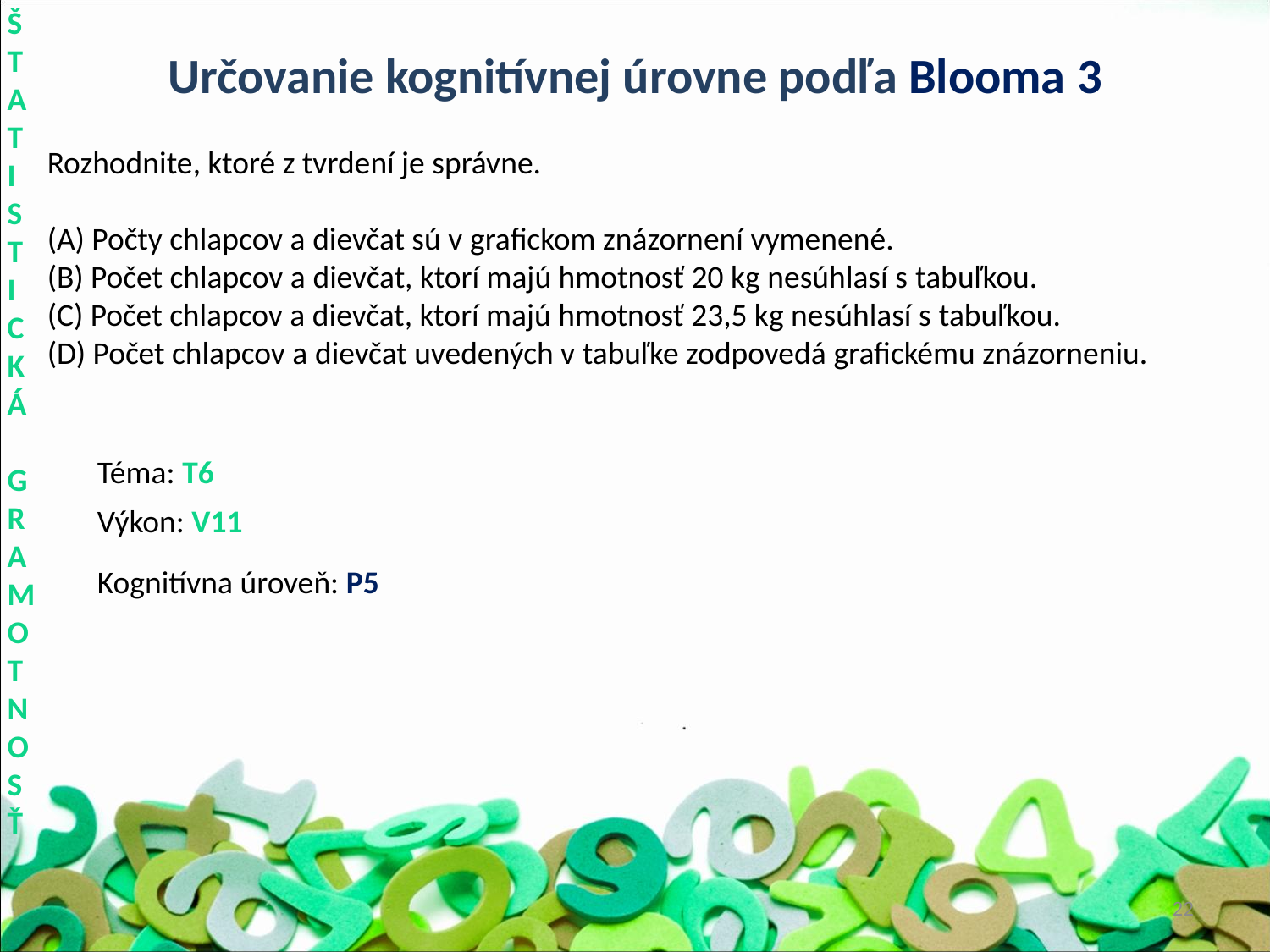

ŠTATISTICKÁ GRAMOTNOSŤ
Určovanie kognitívnej úrovne podľa Blooma 3
Rozhodnite, ktoré z tvrdení je správne.

(A) Počty chlapcov a dievčat sú v grafickom znázornení vymenené.
(B) Počet chlapcov a dievčat, ktorí majú hmotnosť 20 kg nesúhlasí s tabuľkou.
(C) Počet chlapcov a dievčat, ktorí majú hmotnosť 23,5 kg nesúhlasí s tabuľkou.
(D) Počet chlapcov a dievčat uvedených v tabuľke zodpovedá grafickému znázorneniu.
Téma: T6
Výkon: V11
Kognitívna úroveň: P5
22